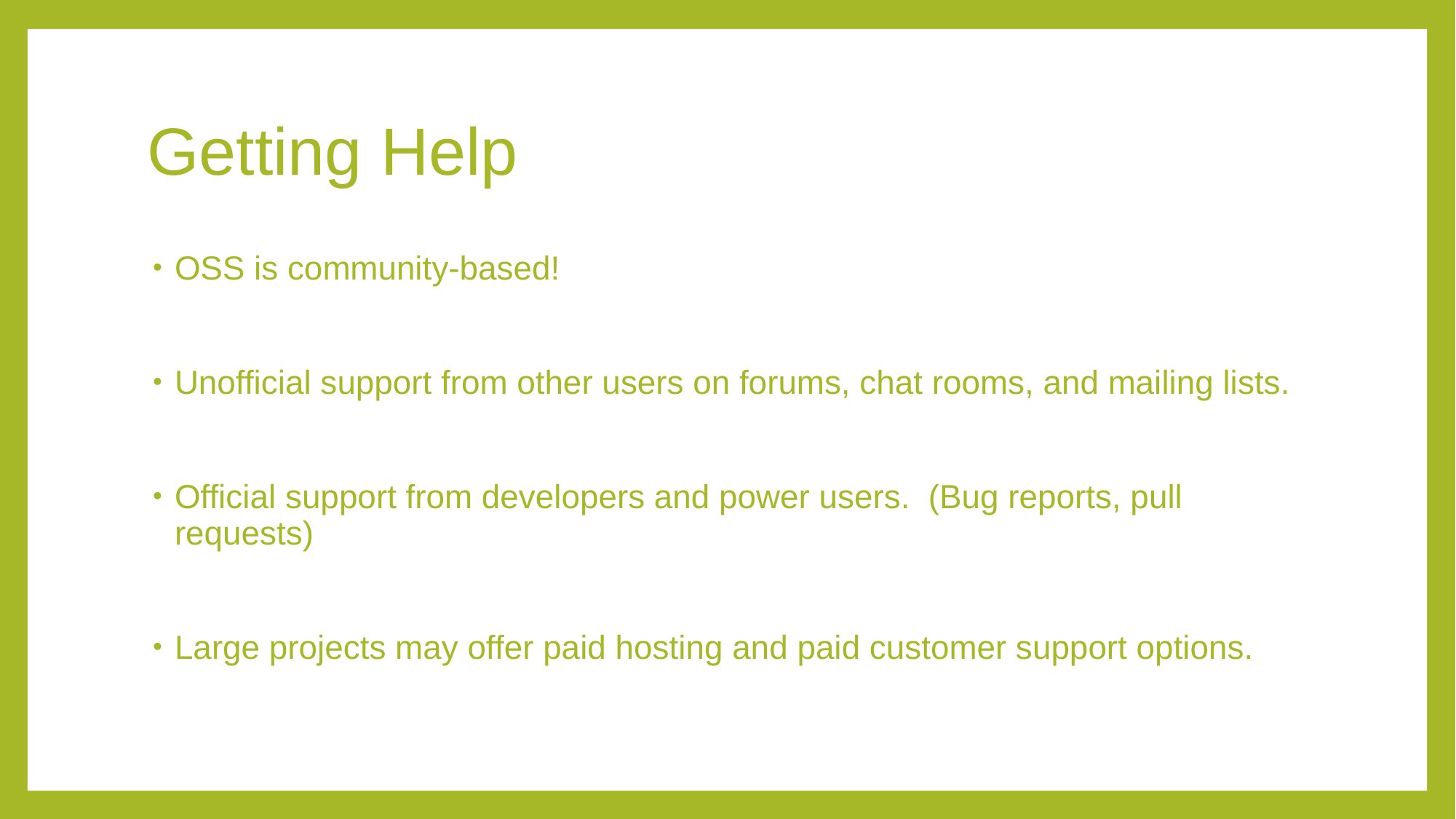

# Getting Help
OSS is community-based!

Unofficial support from other users on forums, chat rooms, and mailing lists.

Official support from developers and power users.  (Bug reports, pull requests)

Large projects may offer paid hosting and paid customer support options.